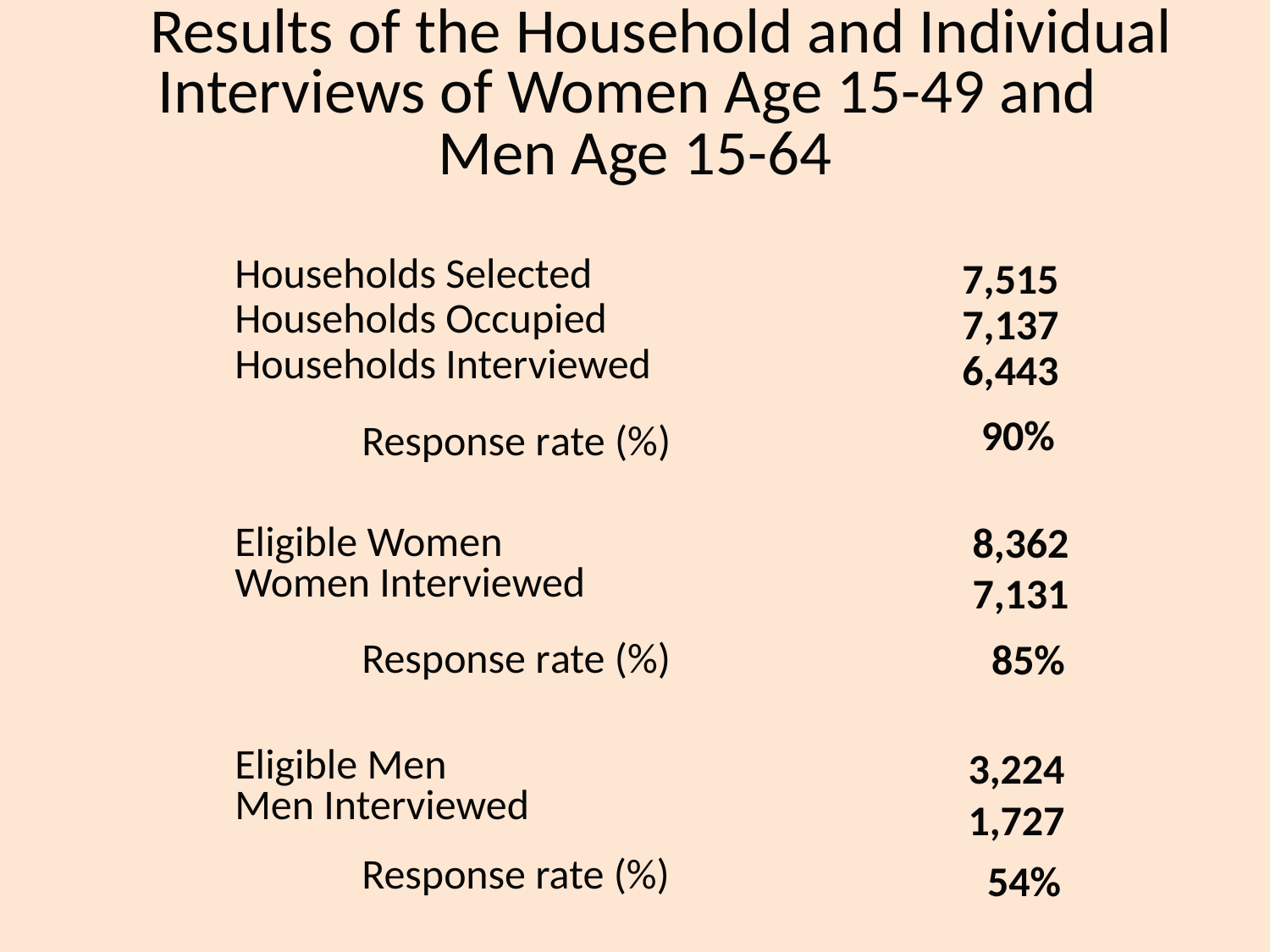

# Results of the Household and Individual Interviews of Women Age 15-49 and Men Age 15-64
Households Selected
Households Occupied
Households Interviewed

 	Response rate (%)
   7,515
   7,137
   6,443

     90%

     8,362
     7,131
       85%
Eligible Women
Women Interviewed

  	Response rate (%)
Eligible Men
Men Interviewed

  	Response rate (%)
  3,224
  1,727
    54%